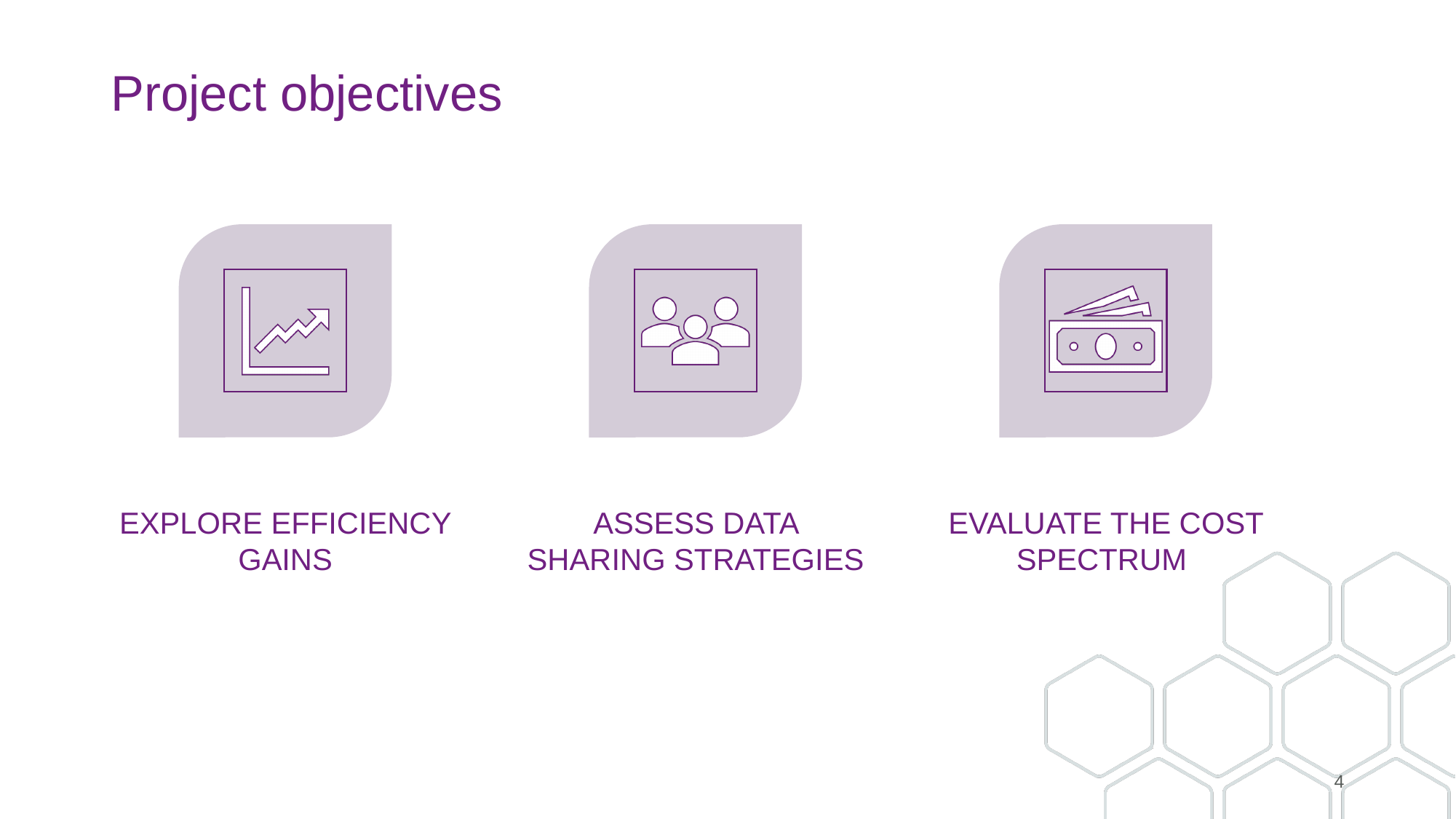

# Project objectives
Explore efficiency gains
Assess data sharing strategies
Evaluate the cost spectrum
4